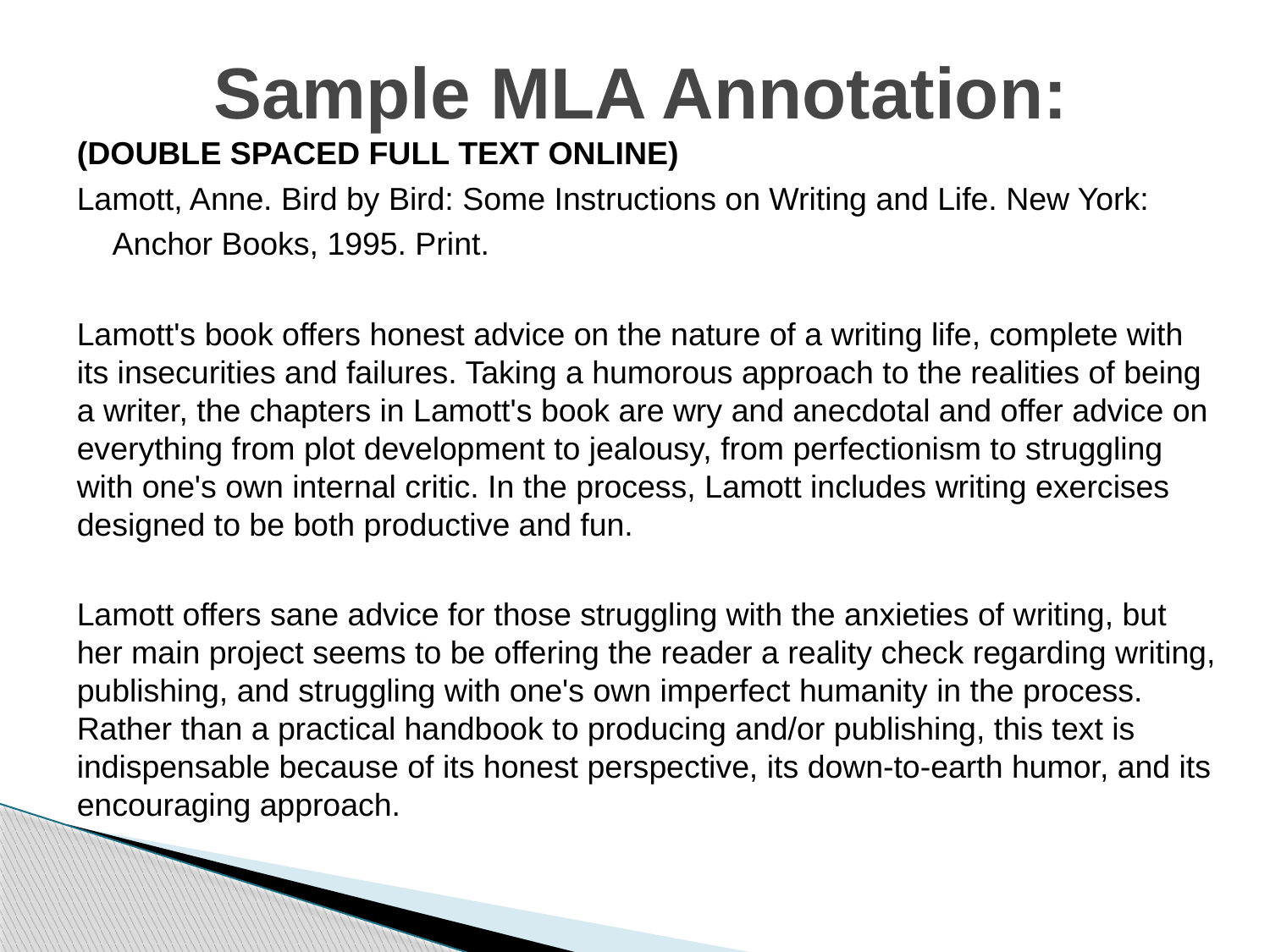

# Sample MLA Annotation:
(DOUBLE SPACED FULL TEXT ONLINE)
Lamott, Anne. Bird by Bird: Some Instructions on Writing and Life. New York:
    Anchor Books, 1995. Print.

Lamott's book offers honest advice on the nature of a writing life, complete with its insecurities and failures. Taking a humorous approach to the realities of being a writer, the chapters in Lamott's book are wry and anecdotal and offer advice on everything from plot development to jealousy, from perfectionism to struggling with one's own internal critic. In the process, Lamott includes writing exercises designed to be both productive and fun.

Lamott offers sane advice for those struggling with the anxieties of writing, but her main project seems to be offering the reader a reality check regarding writing, publishing, and struggling with one's own imperfect humanity in the process. Rather than a practical handbook to producing and/or publishing, this text is indispensable because of its honest perspective, its down-to-earth humor, and its encouraging approach.